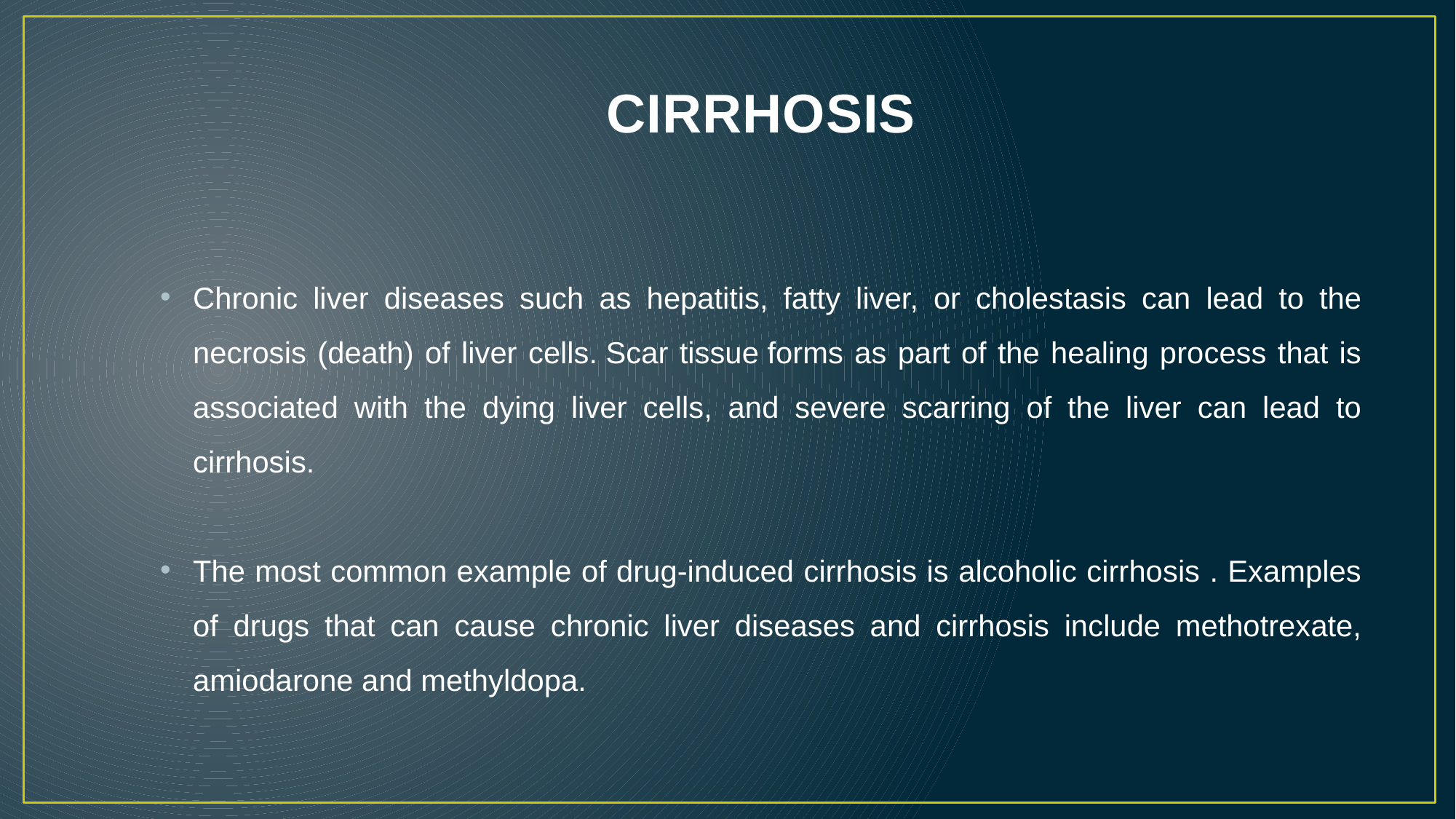

# Cirrhosis
Chronic liver diseases such as hepatitis, fatty liver, or cholestasis can lead to the necrosis (death) of liver cells. Scar tissue forms as part of the healing process that is associated with the dying liver cells, and severe scarring of the liver can lead to cirrhosis.

The most common example of drug-induced cirrhosis is alcoholic cirrhosis . Examples of drugs that can cause chronic liver diseases and cirrhosis include methotrexate, amiodarone and methyldopa.